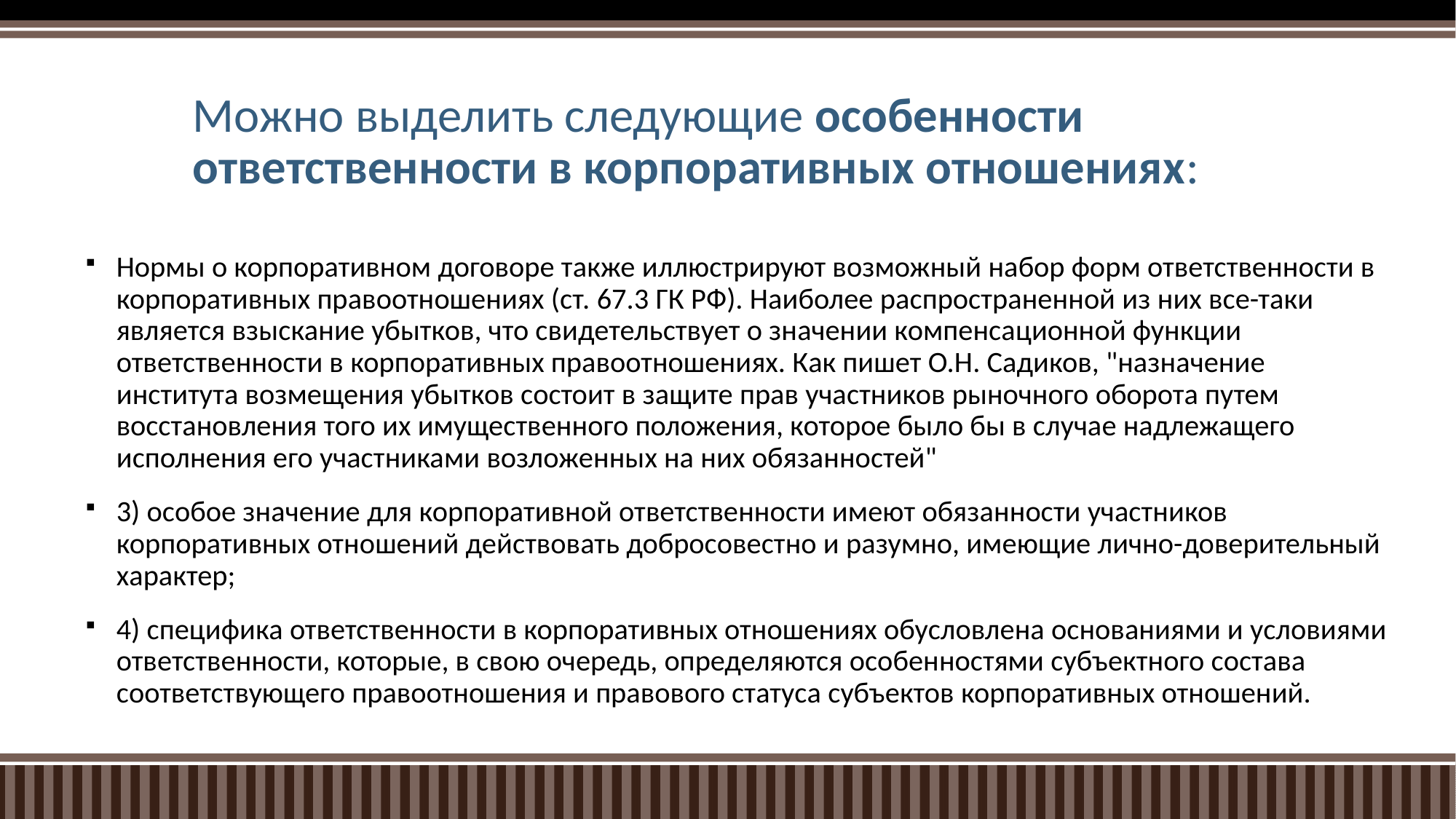

# Можно выделить следующие особенности ответственности в корпоративных отношениях:
Нормы о корпоративном договоре также иллюстрируют возможный набор форм ответственности в корпоративных правоотношениях (ст. 67.3 ГК РФ). Наиболее распространенной из них все-таки является взыскание убытков, что свидетельствует о значении компенсационной функции ответственности в корпоративных правоотношениях. Как пишет О.Н. Садиков, "назначение института возмещения убытков состоит в защите прав участников рыночного оборота путем восстановления того их имущественного положения, которое было бы в случае надлежащего исполнения его участниками возложенных на них обязанностей"
3) особое значение для корпоративной ответственности имеют обязанности участников корпоративных отношений действовать добросовестно и разумно, имеющие лично-доверительный характер;
4) специфика ответственности в корпоративных отношениях обусловлена основаниями и условиями ответственности, которые, в свою очередь, определяются особенностями субъектного состава соответствующего правоотношения и правового статуса субъектов корпоративных отношений.